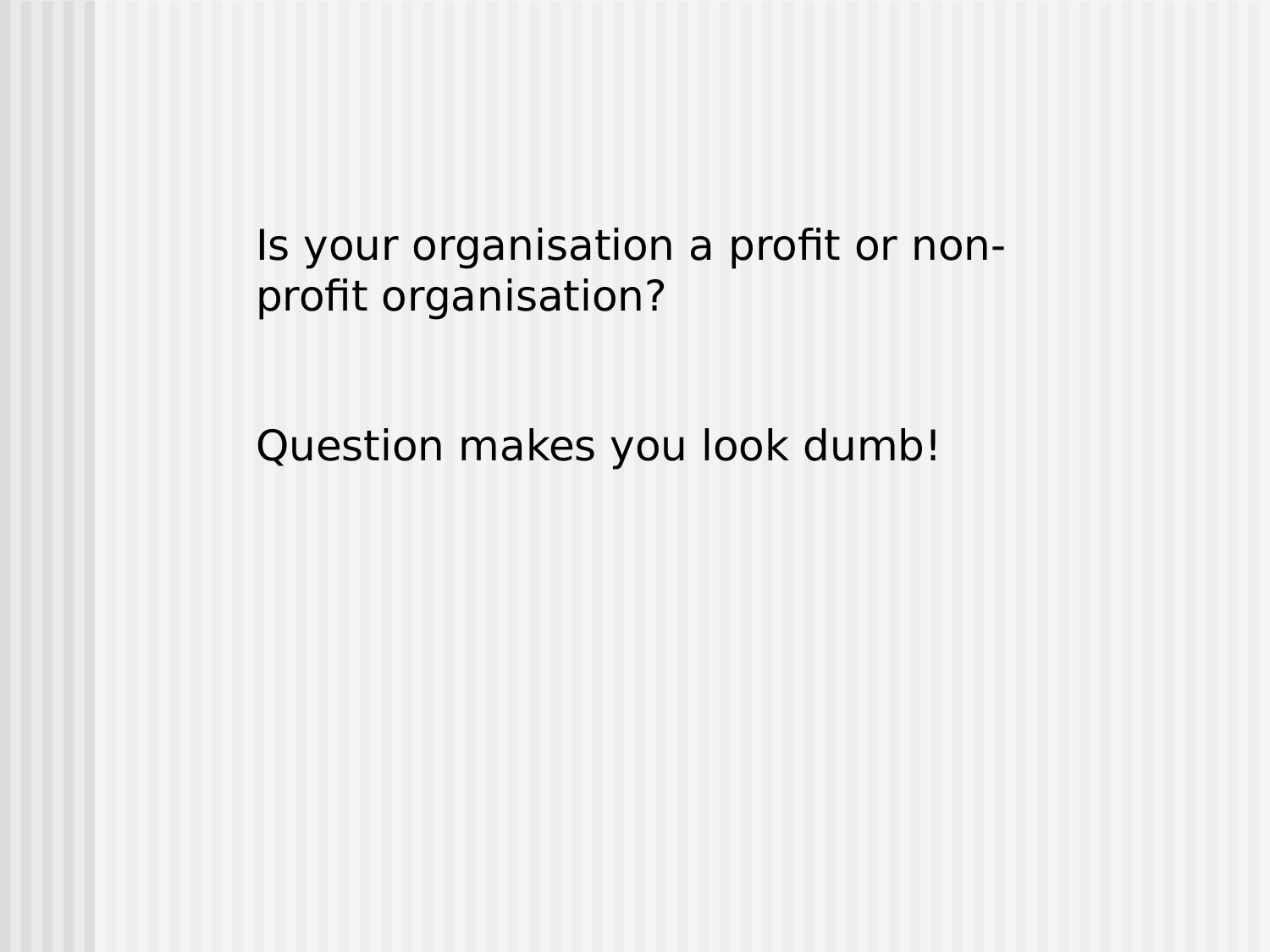

Is your organisation a profit or non-profit organisation?
Question makes you look dumb!